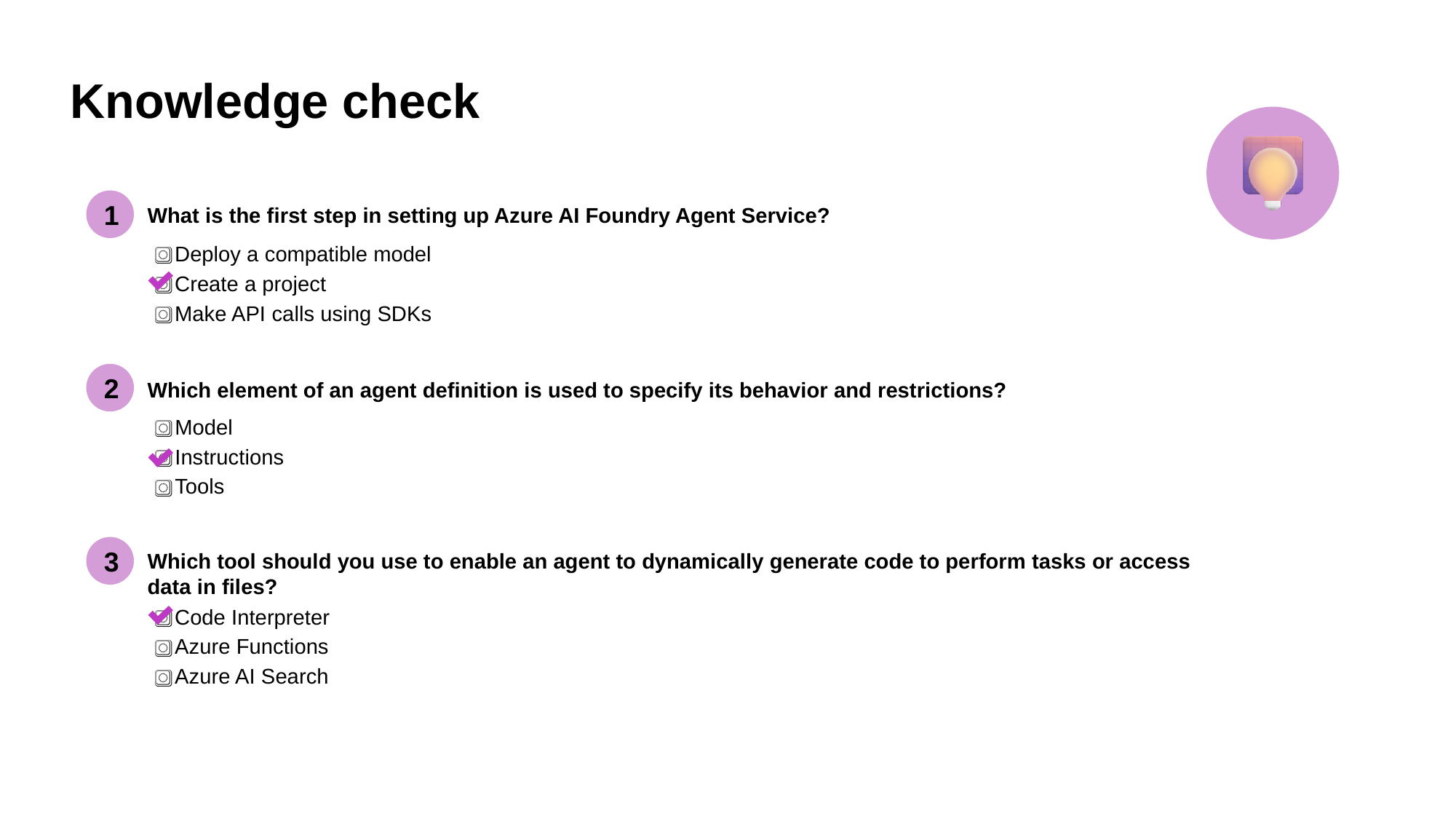

# Knowledge check
1
What is the first step in setting up Azure AI Foundry Agent Service?
Deploy a compatible model
Create a project
Make API calls using SDKs

2
Which element of an agent definition is used to specify its behavior and restrictions?
Model
Instructions
Tools

3
Which tool should you use to enable an agent to dynamically generate code to perform tasks or access data in files?
Code Interpreter
Azure Functions
Azure AI Search